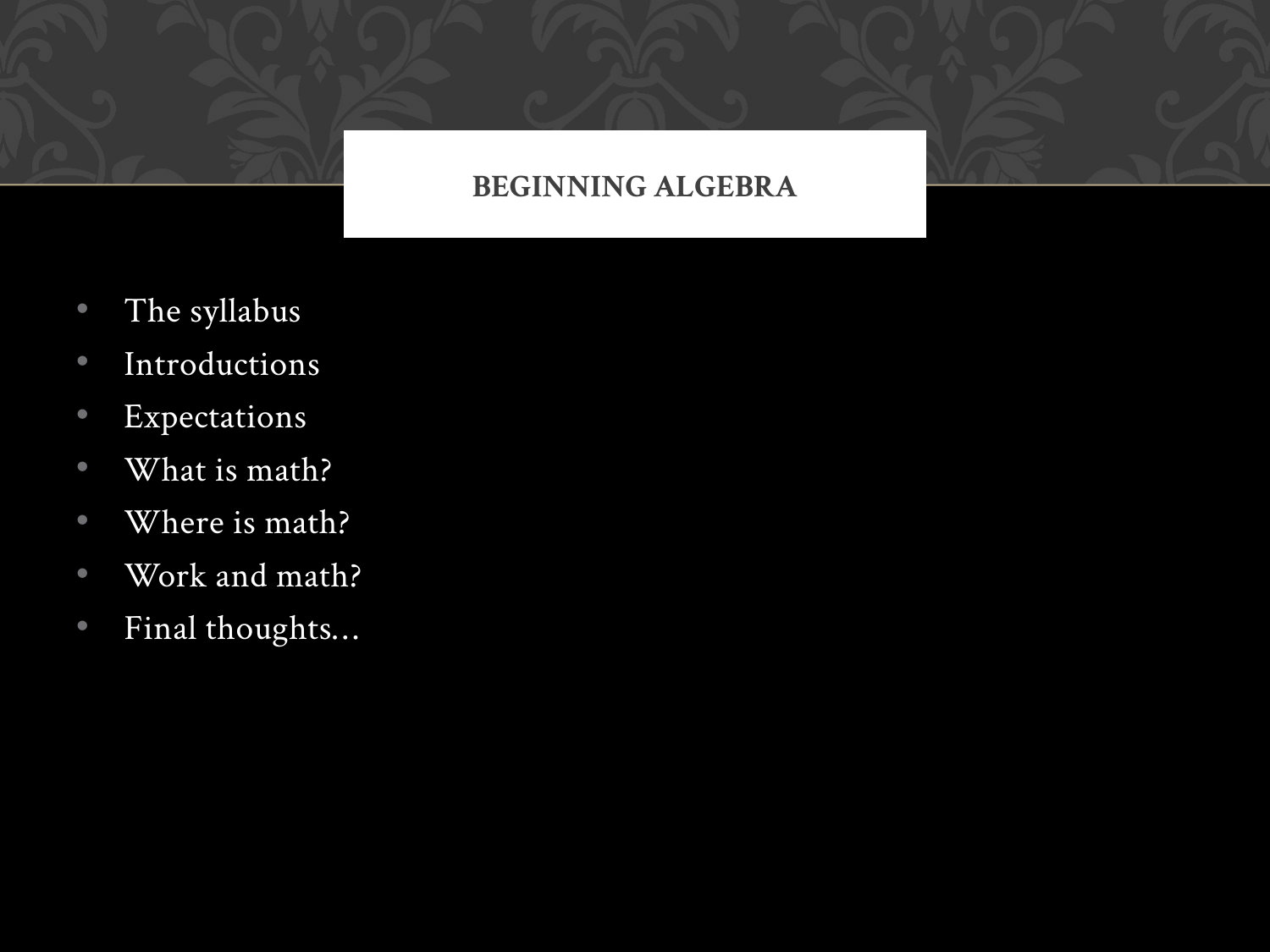

# Beginning Algebra
The syllabus
Introductions
Expectations
What is math?
Where is math?
Work and math?
Final thoughts…